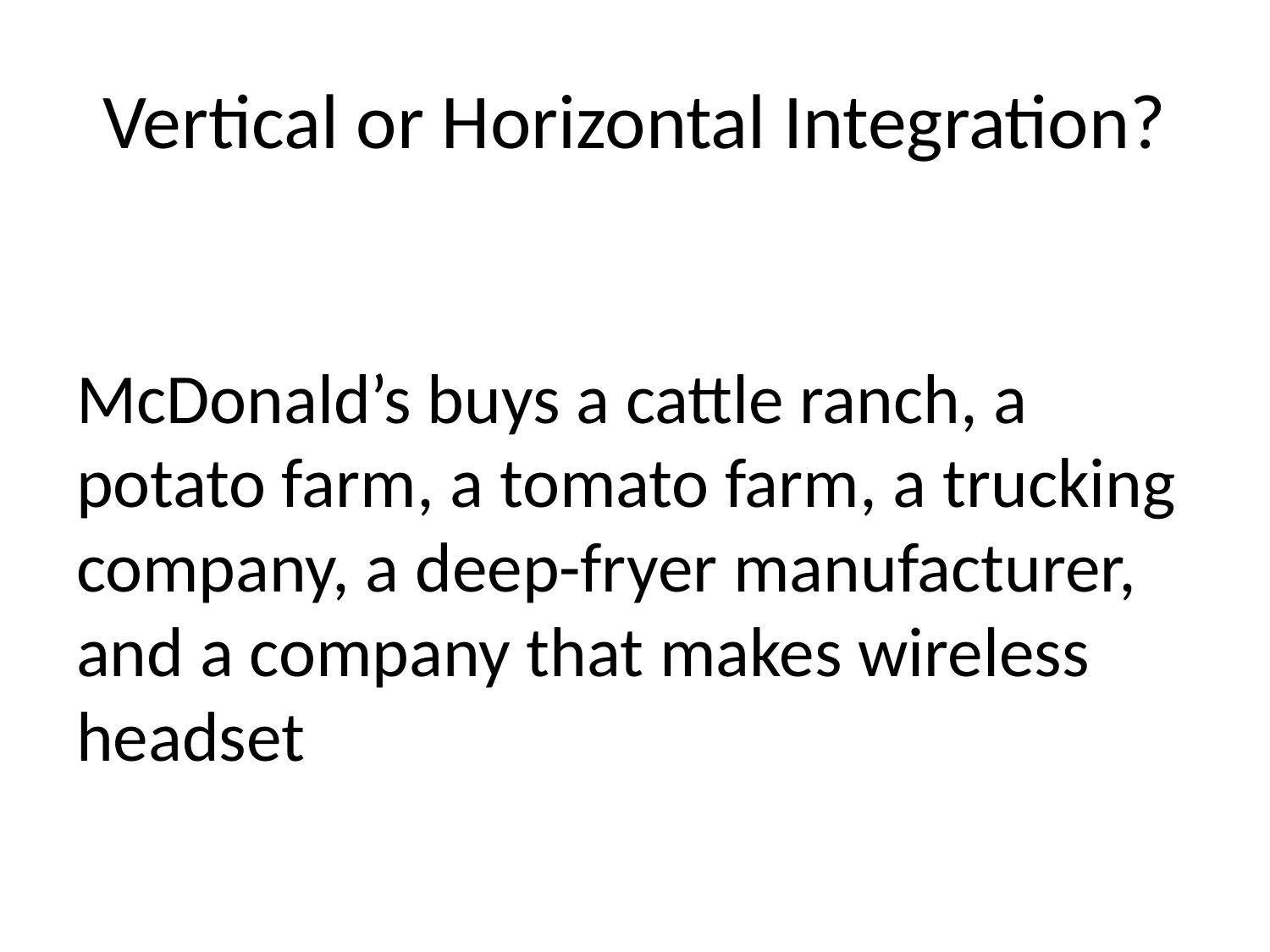

# Vertical or Horizontal Integration?
McDonald’s buys a cattle ranch, a potato farm, a tomato farm, a trucking company, a deep-fryer manufacturer, and a company that makes wireless headset